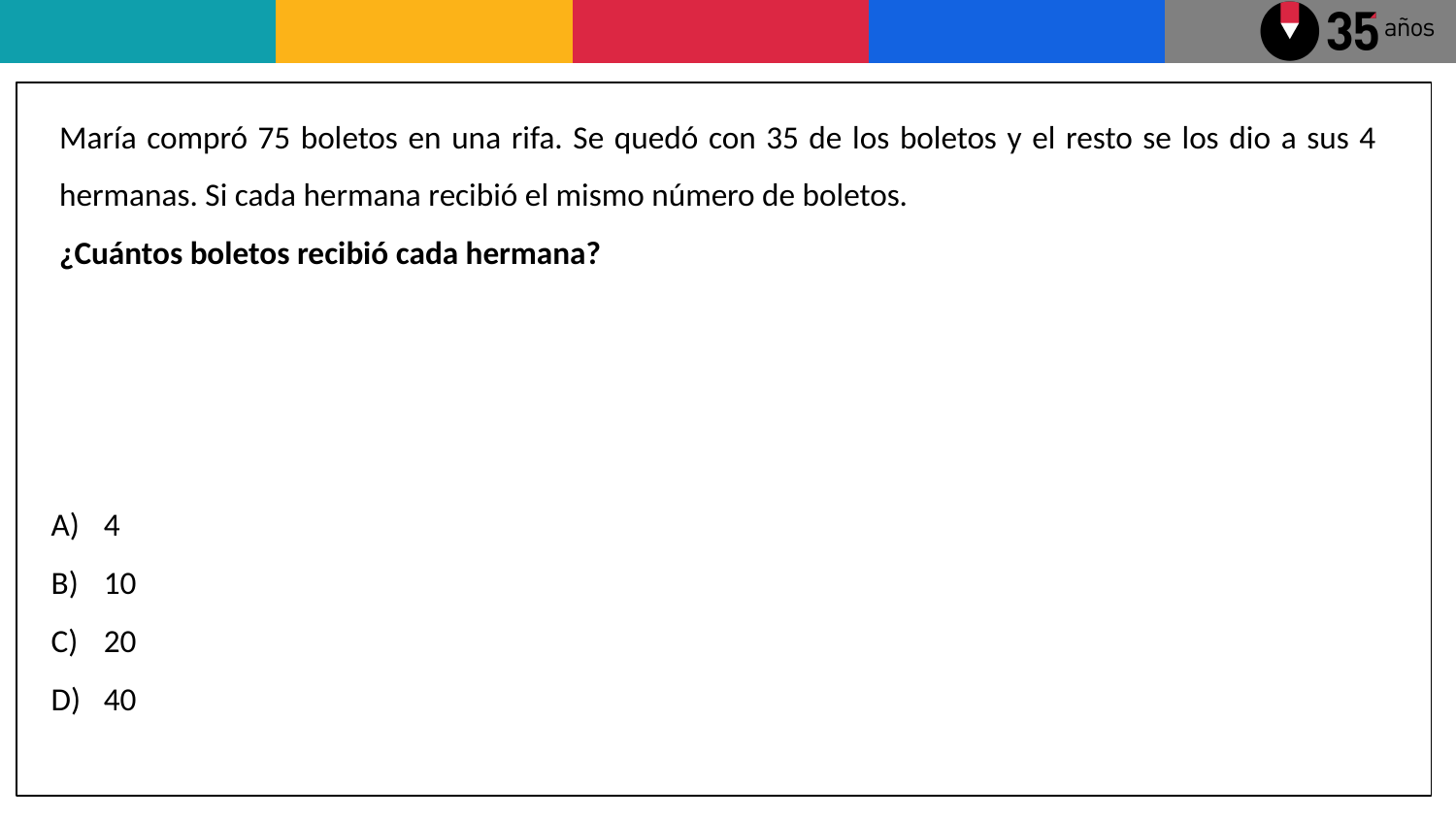

María compró 75 boletos en una rifa. Se quedó con 35 de los boletos y el resto se los dio a sus 4 hermanas. Si cada hermana recibió el mismo número de boletos.
¿Cuántos boletos recibió cada hermana?

4
10
20
40